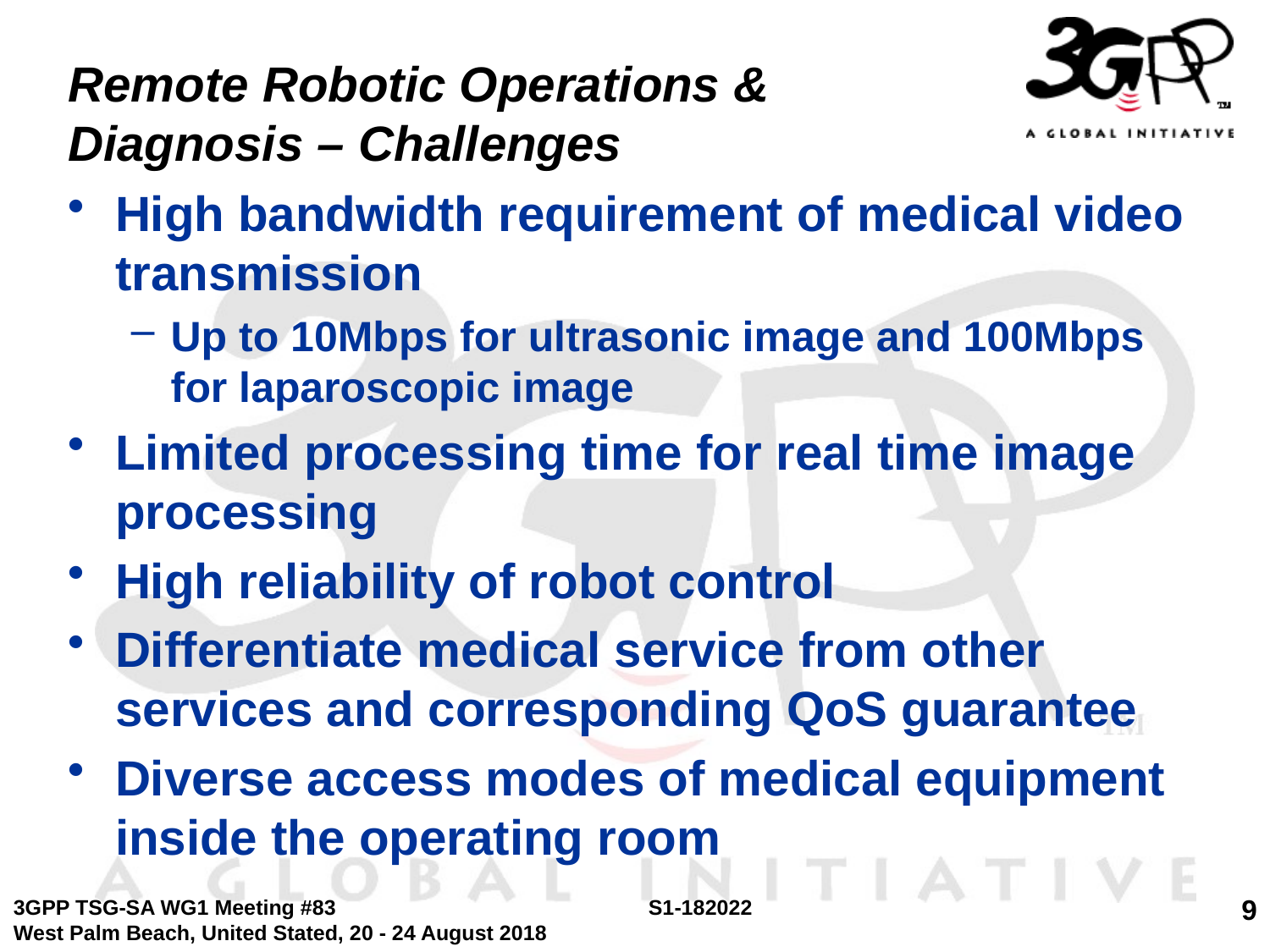

# Remote Robotic Operations & Diagnosis – Challenges
High bandwidth requirement of medical video transmission
Up to 10Mbps for ultrasonic image and 100Mbps for laparoscopic image
Limited processing time for real time image processing
High reliability of robot control
Differentiate medical service from other services and corresponding QoS guarantee
Diverse access modes of medical equipment inside the operating room
9